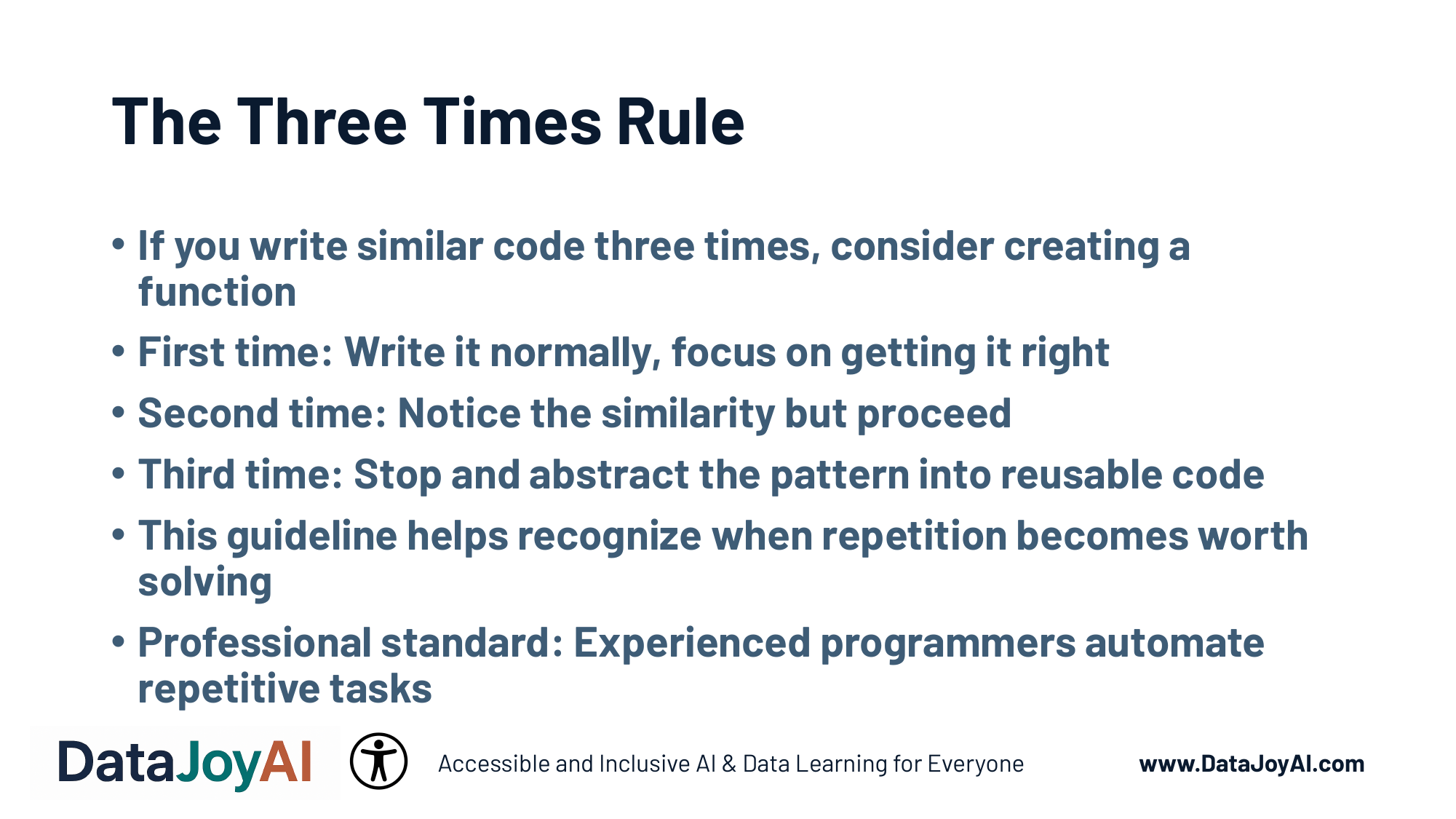

# The Three Times Rule
If you write similar code three times, consider creating a function
First time: Write it normally, focus on getting it right
Second time: Notice the similarity but proceed
Third time: Stop and abstract the pattern into reusable code
This guideline helps recognize when repetition becomes worth solving
Professional standard: Experienced programmers automate repetitive tasks